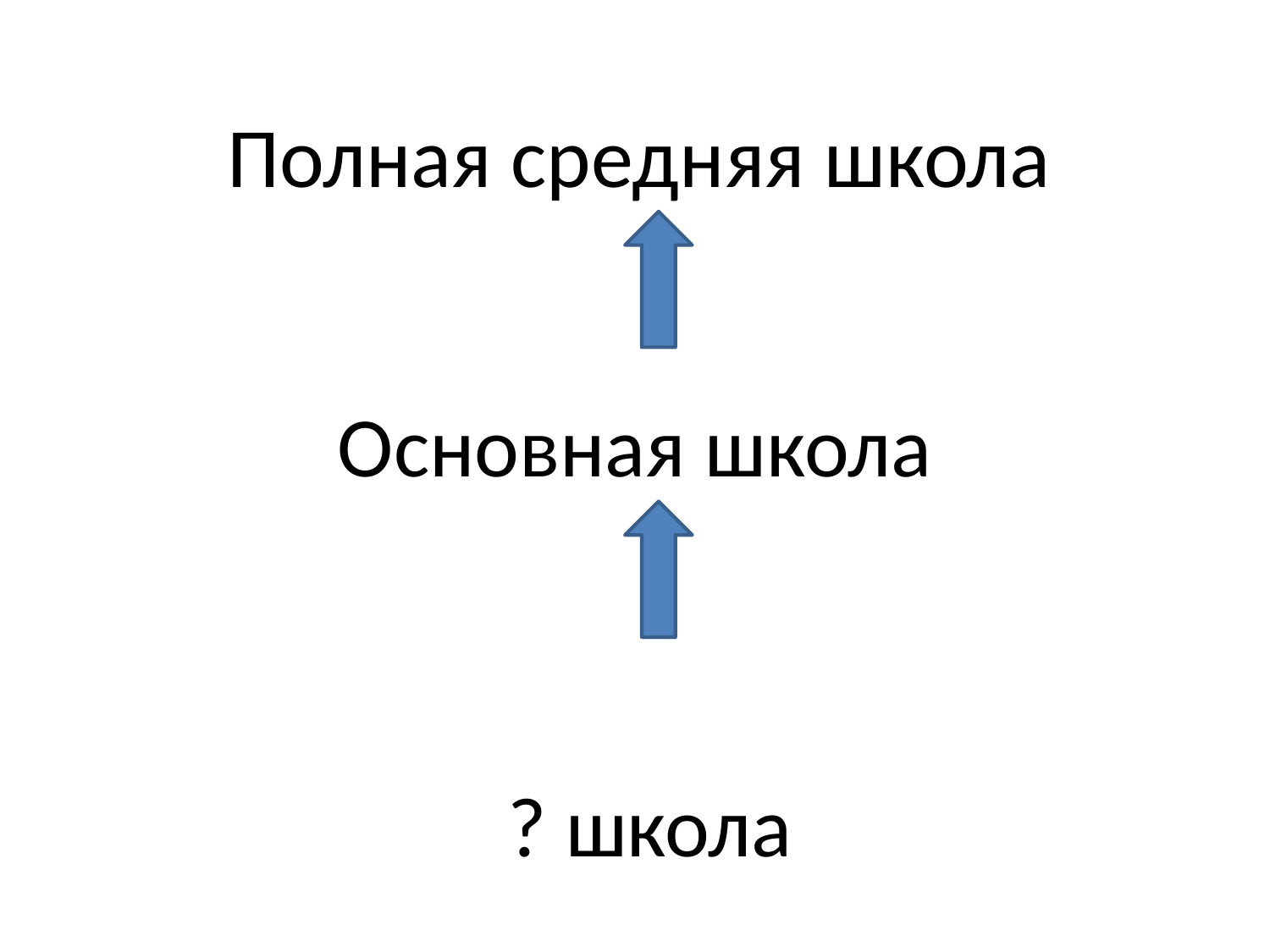

Полная средняя школа

Основная школа

? школа